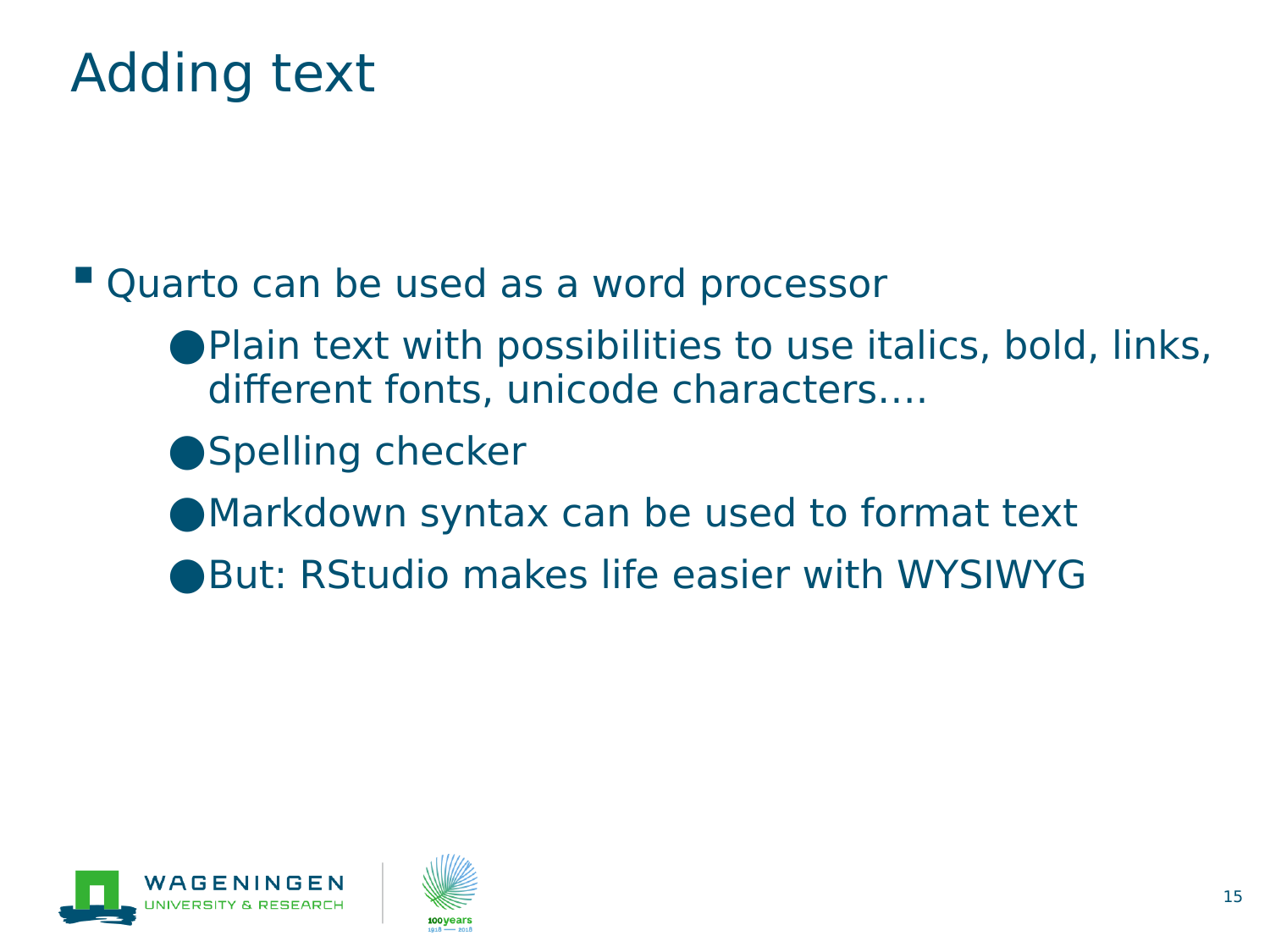

# Adding text
Quarto can be used as a word processor
Plain text with possibilities to use italics, bold, links, different fonts, unicode characters….
Spelling checker
Markdown syntax can be used to format text
But: RStudio makes life easier with WYSIWYG

15